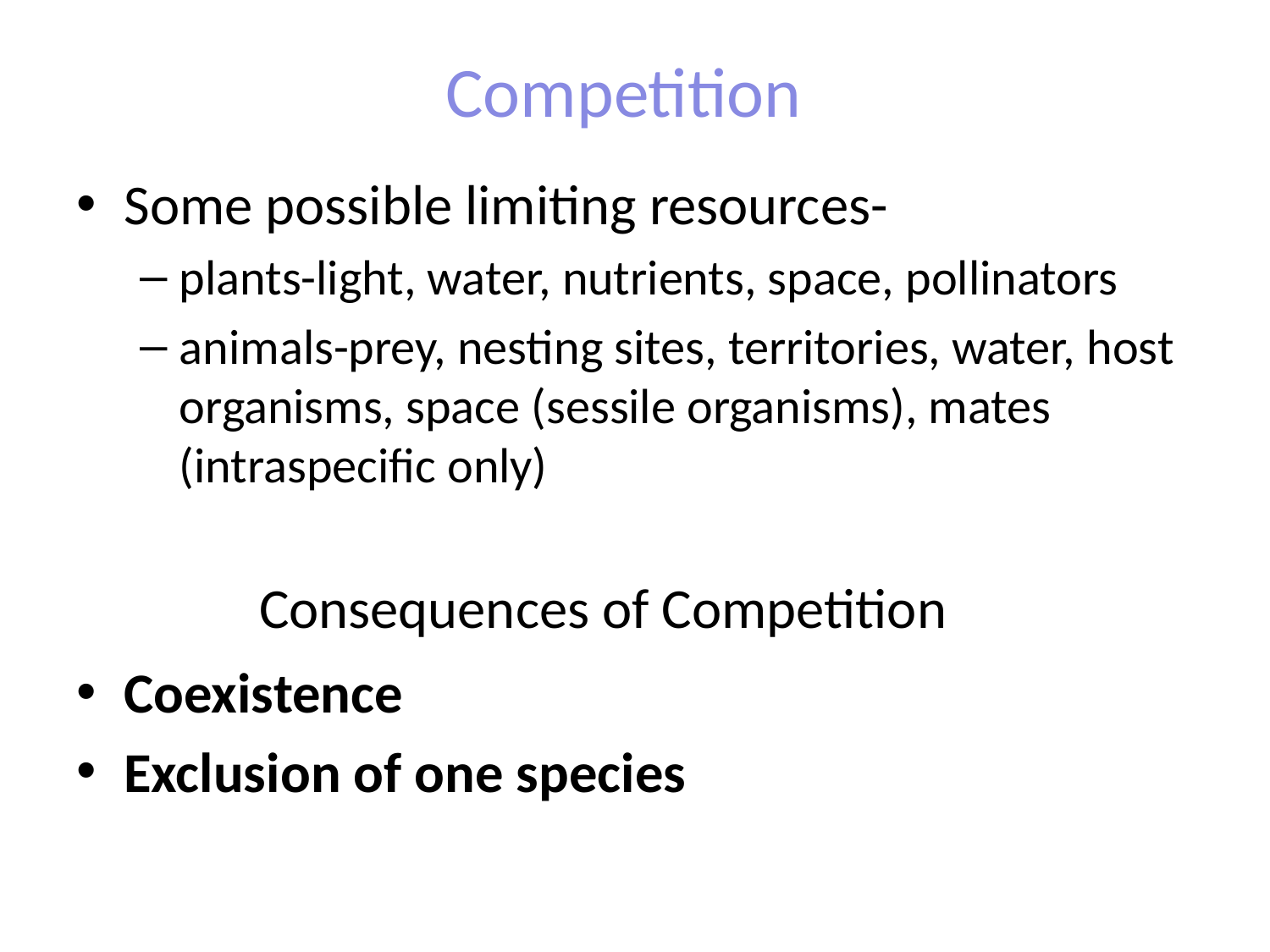

Competition
Some possible limiting resources-
plants-light, water, nutrients, space, pollinators
animals-prey, nesting sites, territories, water, host organisms, space (sessile organisms), mates (intraspecific only)

# Consequences of Competition
Coexistence
Exclusion of one species